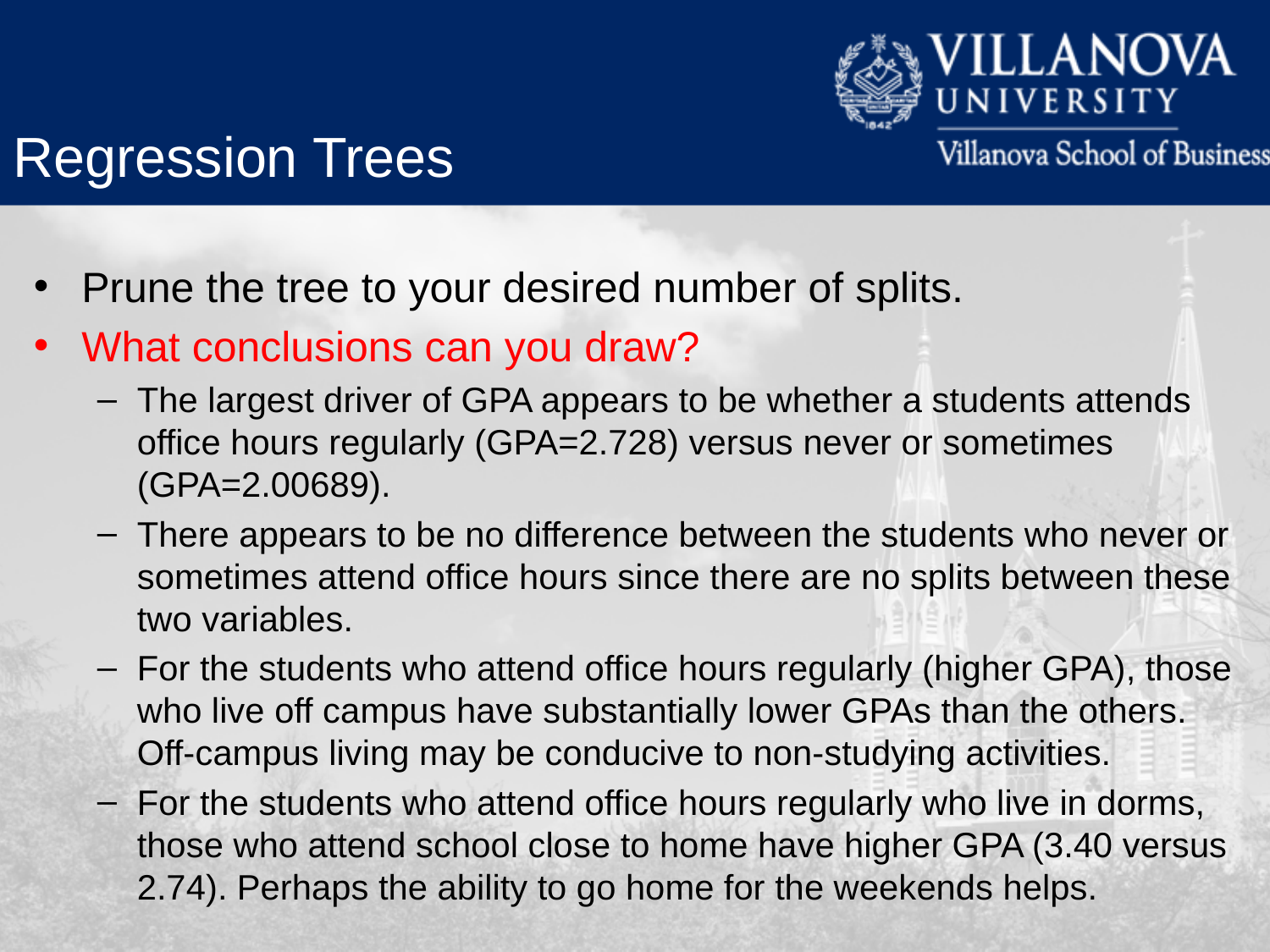

Regression Trees
Prune the tree to your desired number of splits.
What conclusions can you draw?
The largest driver of GPA appears to be whether a students attends office hours regularly (GPA=2.728) versus never or sometimes (GPA=2.00689).
There appears to be no difference between the students who never or sometimes attend office hours since there are no splits between these two variables.
For the students who attend office hours regularly (higher GPA), those who live off campus have substantially lower GPAs than the others. Off-campus living may be conducive to non-studying activities.
For the students who attend office hours regularly who live in dorms, those who attend school close to home have higher GPA (3.40 versus 2.74). Perhaps the ability to go home for the weekends helps.